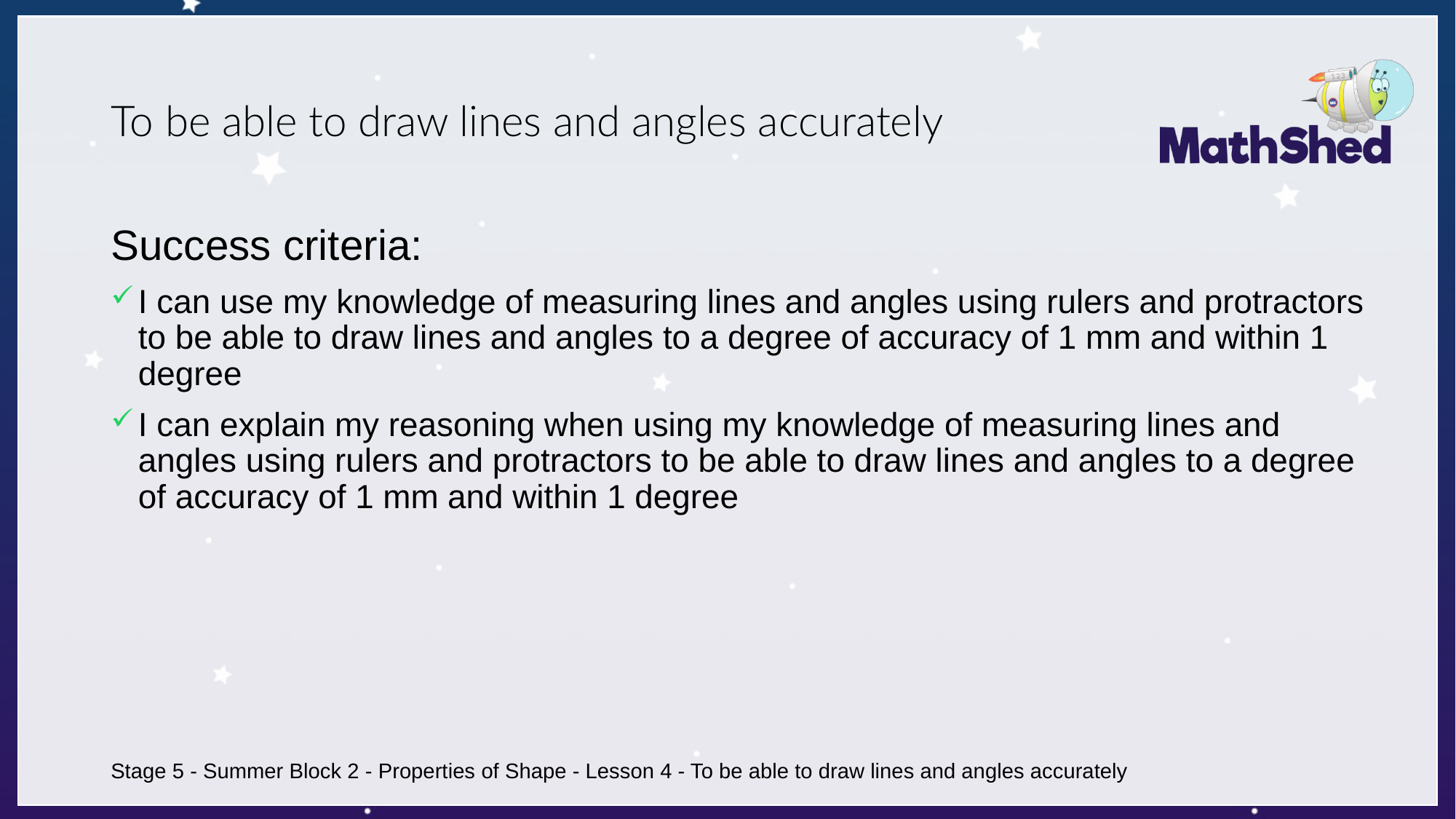

# To be able to draw lines and angles accurately
Success criteria:
I can use my knowledge of measuring lines and angles using rulers and protractors to be able to draw lines and angles to a degree of accuracy of 1 mm and within 1 degree
I can explain my reasoning when using my knowledge of measuring lines and angles using rulers and protractors to be able to draw lines and angles to a degree of accuracy of 1 mm and within 1 degree
Stage 5 - Summer Block 2 - Properties of Shape - Lesson 4 - To be able to draw lines and angles accurately